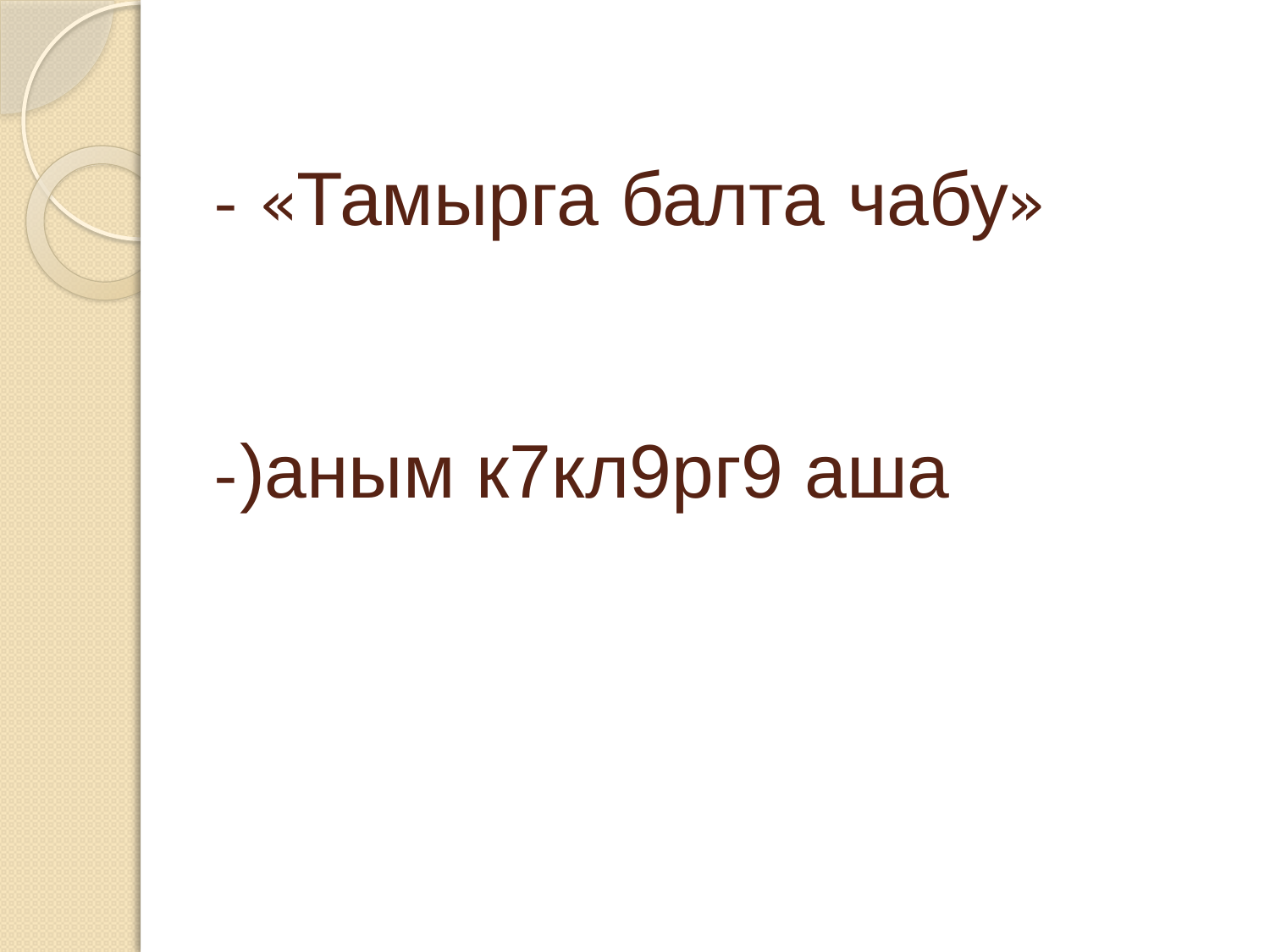

# - «Тамырга балта чабу» -)аным к7кл9рг9 аша